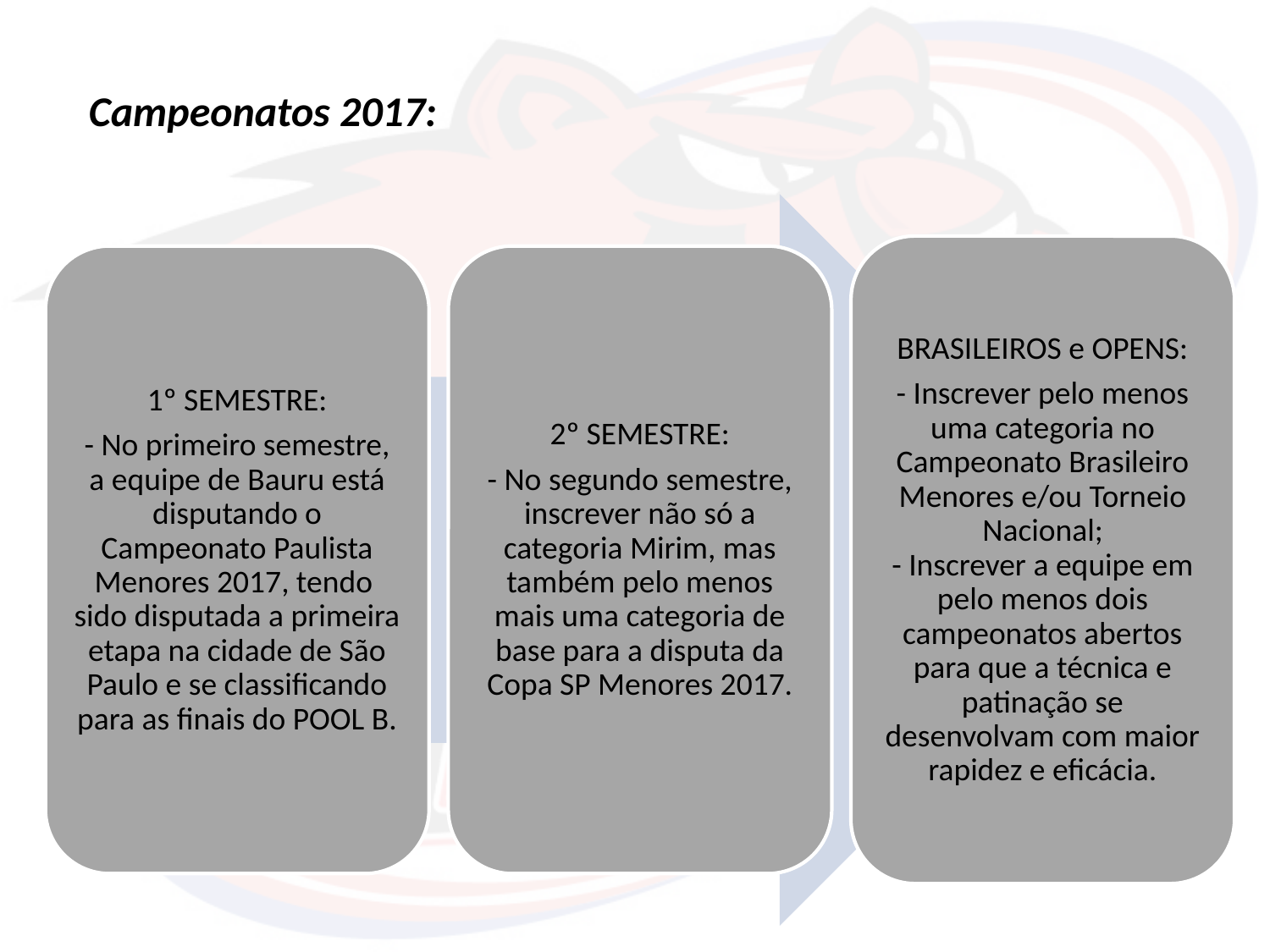

Campeonatos 2017:

1º SEMESTRE:
- No primeiro semestre, a equipe de Bauru está disputando o Campeonato Paulista Menores 2017, tendo  sido disputada a primeira etapa na cidade de São Paulo e se classificando para as finais do POOL B.
2º SEMESTRE:
- No segundo semestre, inscrever não só a categoria Mirim, mas também pelo menos mais uma categoria de base para a disputa da Copa SP Menores 2017.
BRASILEIROS e OPENS:
- Inscrever pelo menos uma categoria no Campeonato Brasileiro Menores e/ou Torneio Nacional;
- Inscrever a equipe em pelo menos dois campeonatos abertos para que a técnica e patinação se desenvolvam com maior rapidez e eficácia.
#